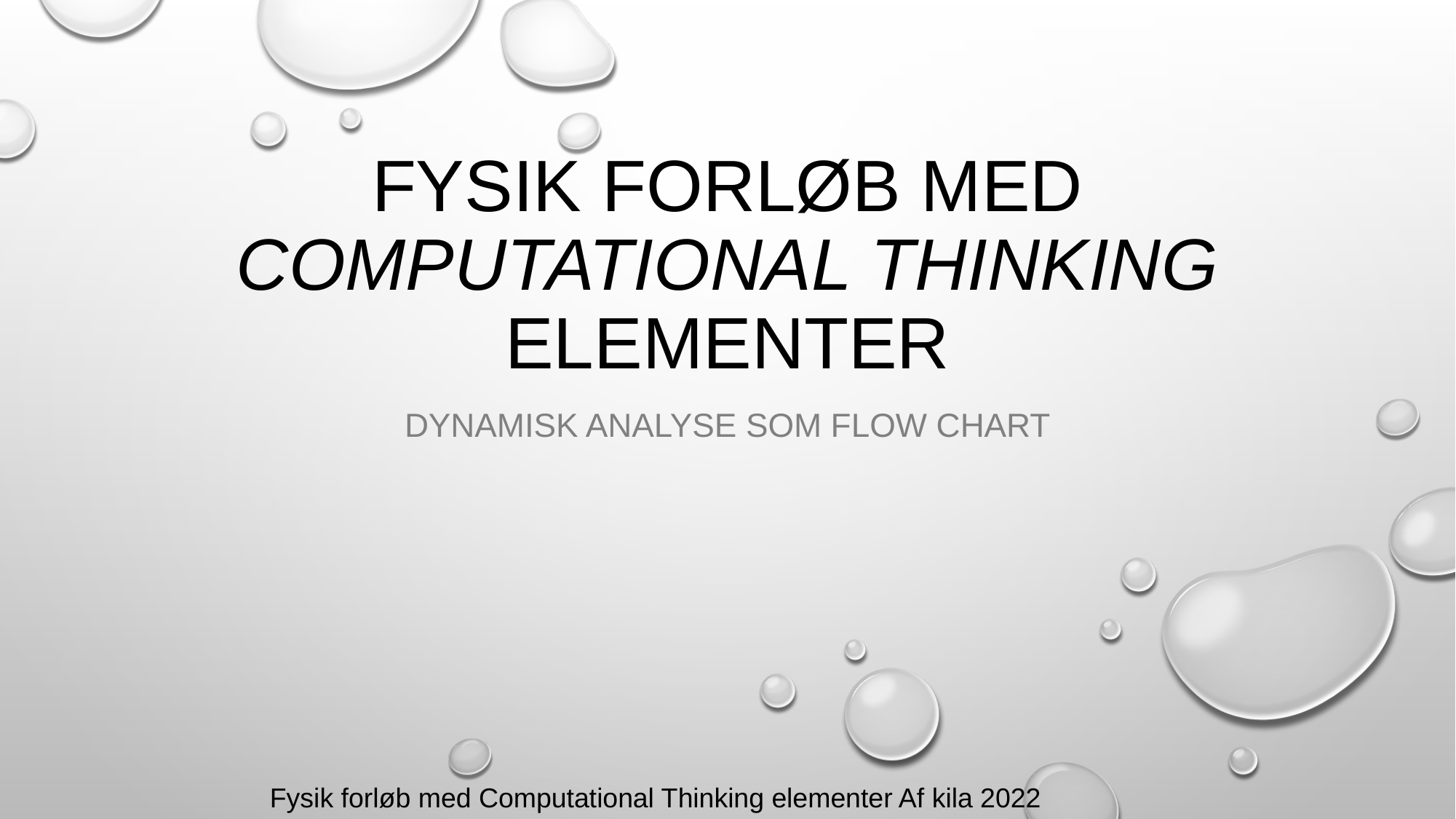

# Fysik forløb med Computational Thinking elementer
Dynamisk analyse som FLOW Chart
Fysik forløb med Computational Thinking elementer Af kila 2022 oktober 27